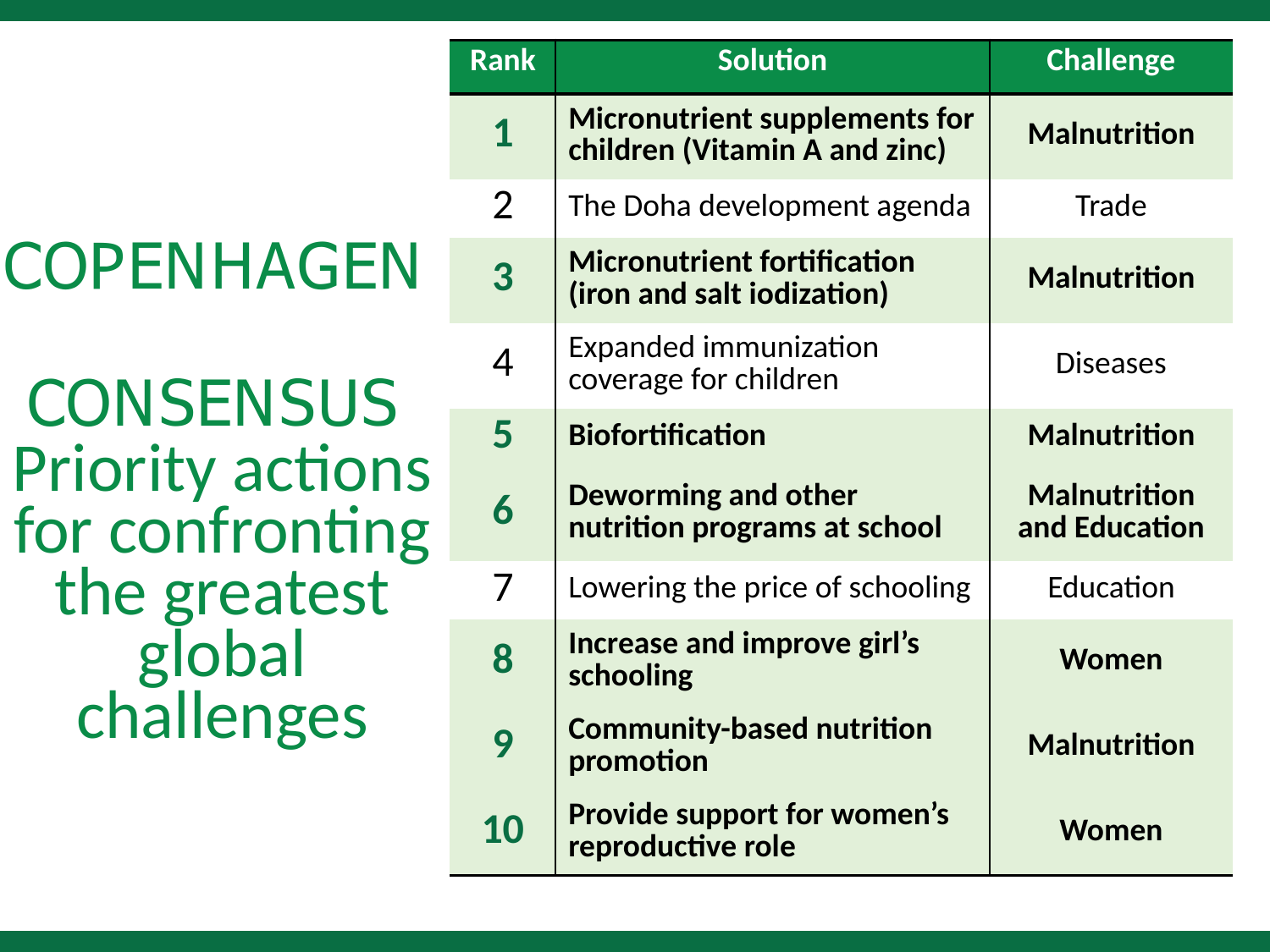

| Rank | Solution | Challenge |
| --- | --- | --- |
| 1 | Micronutrient supplements for children (Vitamin A and zinc) | Malnutrition |
| 2 | The Doha development agenda | Trade |
| 3 | Micronutrient fortification (iron and salt iodization) | Malnutrition |
| 4 | Expanded immunization coverage for children | Diseases |
| 5 | Biofortification | Malnutrition |
| 6 | Deworming and other nutrition programs at school | Malnutrition and Education |
| 7 | Lowering the price of schooling | Education |
| 8 | Increase and improve girl’s schooling | Women |
| 9 | Community-based nutrition promotion | Malnutrition |
| 10 | Provide support for women’s reproductive role | Women |
# COPENHAGEN CONSENSUS
Priority actions for confronting the greatest global challenges